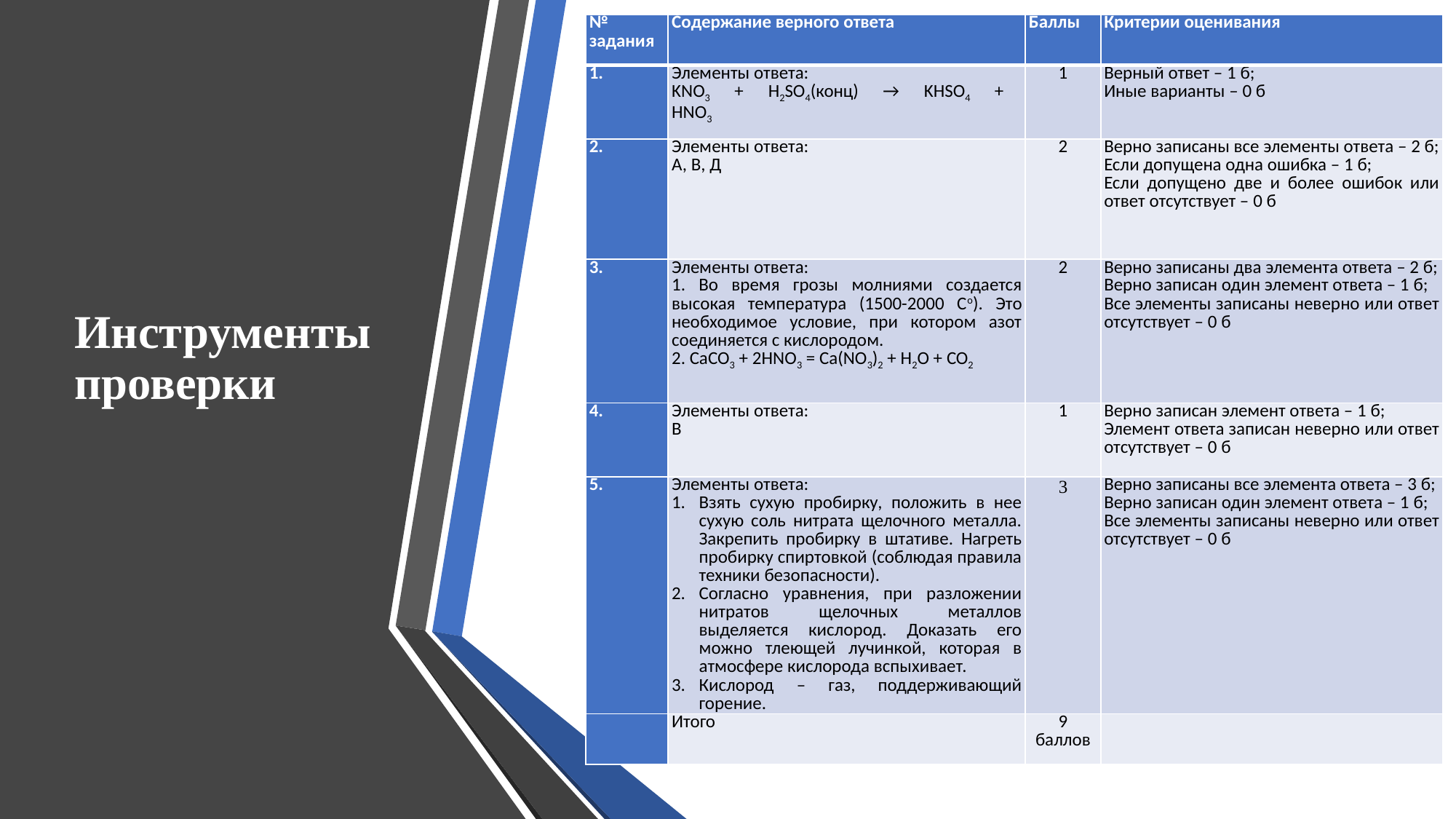

| № задания | Содержание верного ответа | Баллы | Критерии оценивания |
| --- | --- | --- | --- |
| 1. | Элементы ответа: KNO3 + H2SO4(конц) → KHSO4 + HNO3 | 1 | Верный ответ – 1 б; Иные варианты – 0 б |
| 2. | Элементы ответа: А, В, Д | 2 | Верно записаны все элементы ответа – 2 б; Если допущена одна ошибка – 1 б; Если допущено две и более ошибок или ответ отсутствует – 0 б |
| 3. | Элементы ответа: 1. Во время грозы молниями создается высокая температура (1500-2000 Со). Это необходимое условие, при котором азот соединяется с кислородом. 2. СаСО3 + 2HNO3 = Ca(NO3)2 + H2O + CO2 | 2 | Верно записаны два элемента ответа – 2 б; Верно записан один элемент ответа – 1 б; Все элементы записаны неверно или ответ отсутствует – 0 б |
| 4. | Элементы ответа: В | 1 | Верно записан элемент ответа – 1 б; Элемент ответа записан неверно или ответ отсутствует – 0 б |
| 5. | Элементы ответа: Взять сухую пробирку, положить в нее сухую соль нитрата щелочного металла. Закрепить пробирку в штативе. Нагреть пробирку спиртовкой (соблюдая правила техники безопасности). Согласно уравнения, при разложении нитратов щелочных металлов выделяется кислород. Доказать его можно тлеющей лучинкой, которая в атмосфере кислорода вспыхивает. Кислород – газ, поддерживающий горение. | 3 | Верно записаны все элемента ответа – 3 б; Верно записан один элемент ответа – 1 б; Все элементы записаны неверно или ответ отсутствует – 0 б |
|  | Итого | 9 баллов |  |
# Инструменты проверки